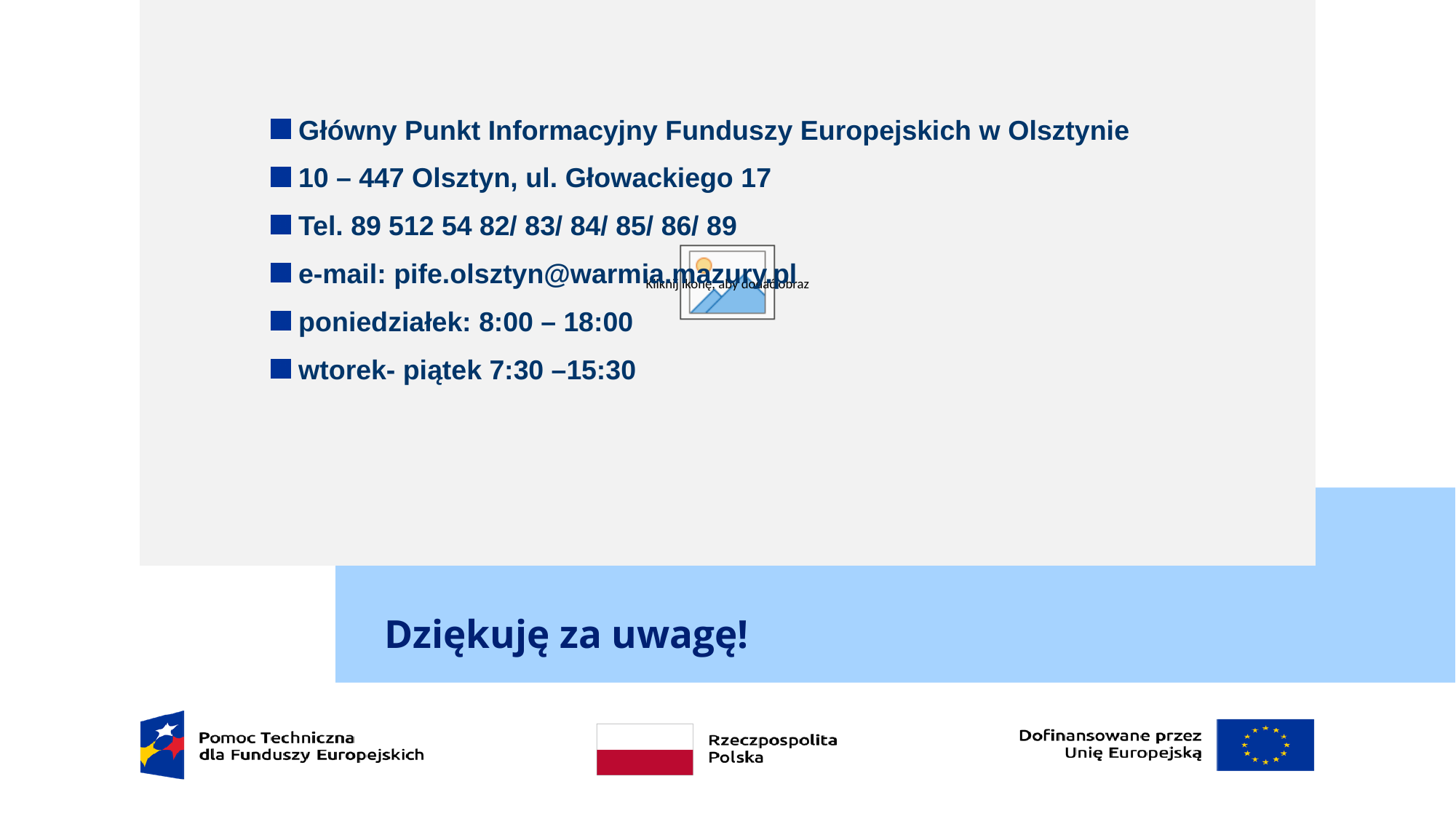

Główny Punkt Informacyjny Funduszy Europejskich w Olsztynie
10 – 447 Olsztyn, ul. Głowackiego 17
Tel. 89 512 54 82/ 83/ 84/ 85/ 86/ 89
e-mail: pife.olsztyn@warmia.mazury.pl
poniedziałek: 8:00 – 18:00
wtorek- piątek 7:30 –15:30
# Dziękuję za uwagę!